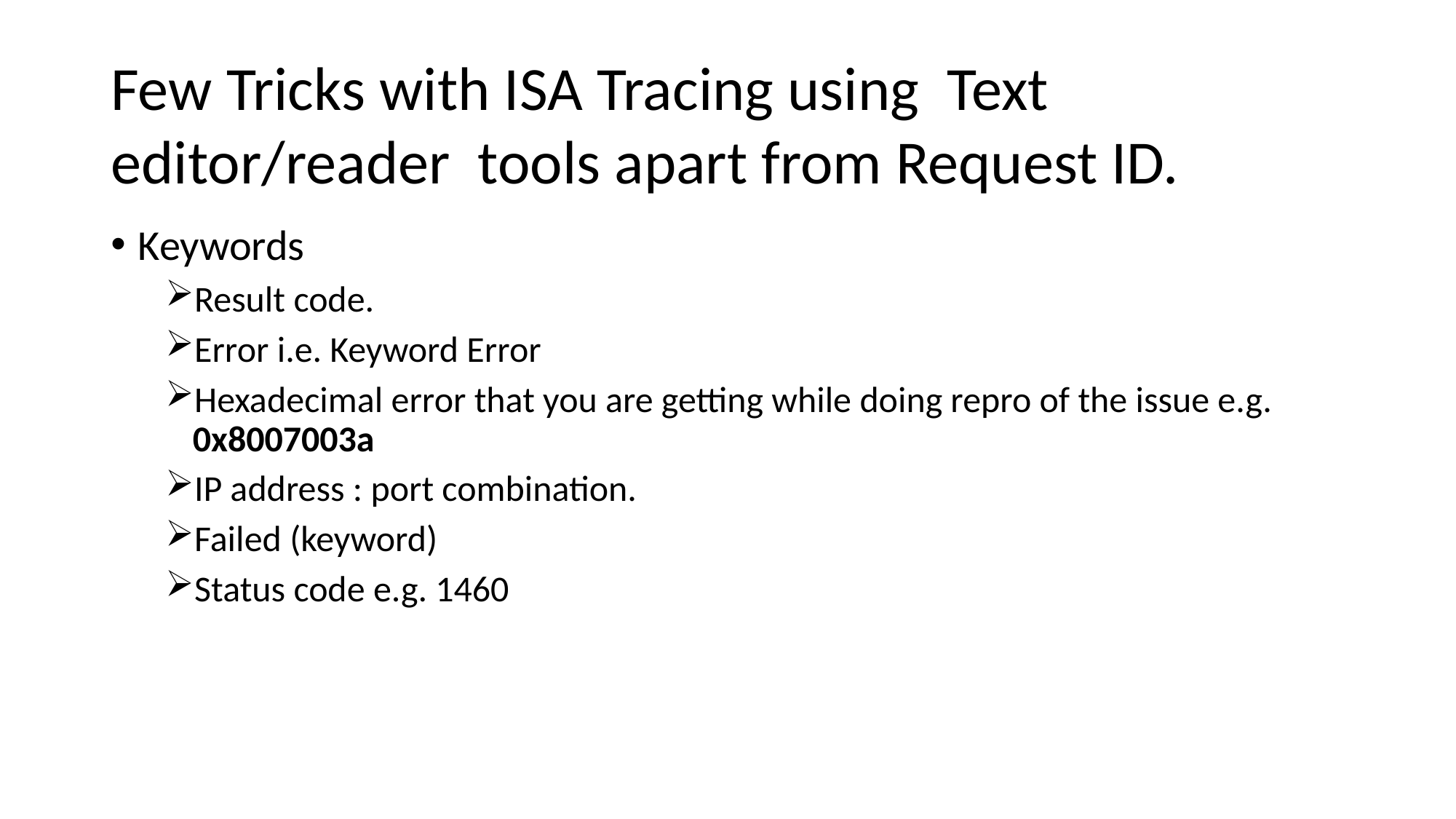

# Few Tricks with ISA Tracing using  Text editor/reader  tools apart from Request ID.
Keywords
Result code.
Error i.e. Keyword Error
Hexadecimal error that you are getting while doing repro of the issue e.g. 0x8007003a
IP address : port combination.
Failed (keyword)
Status code e.g. 1460